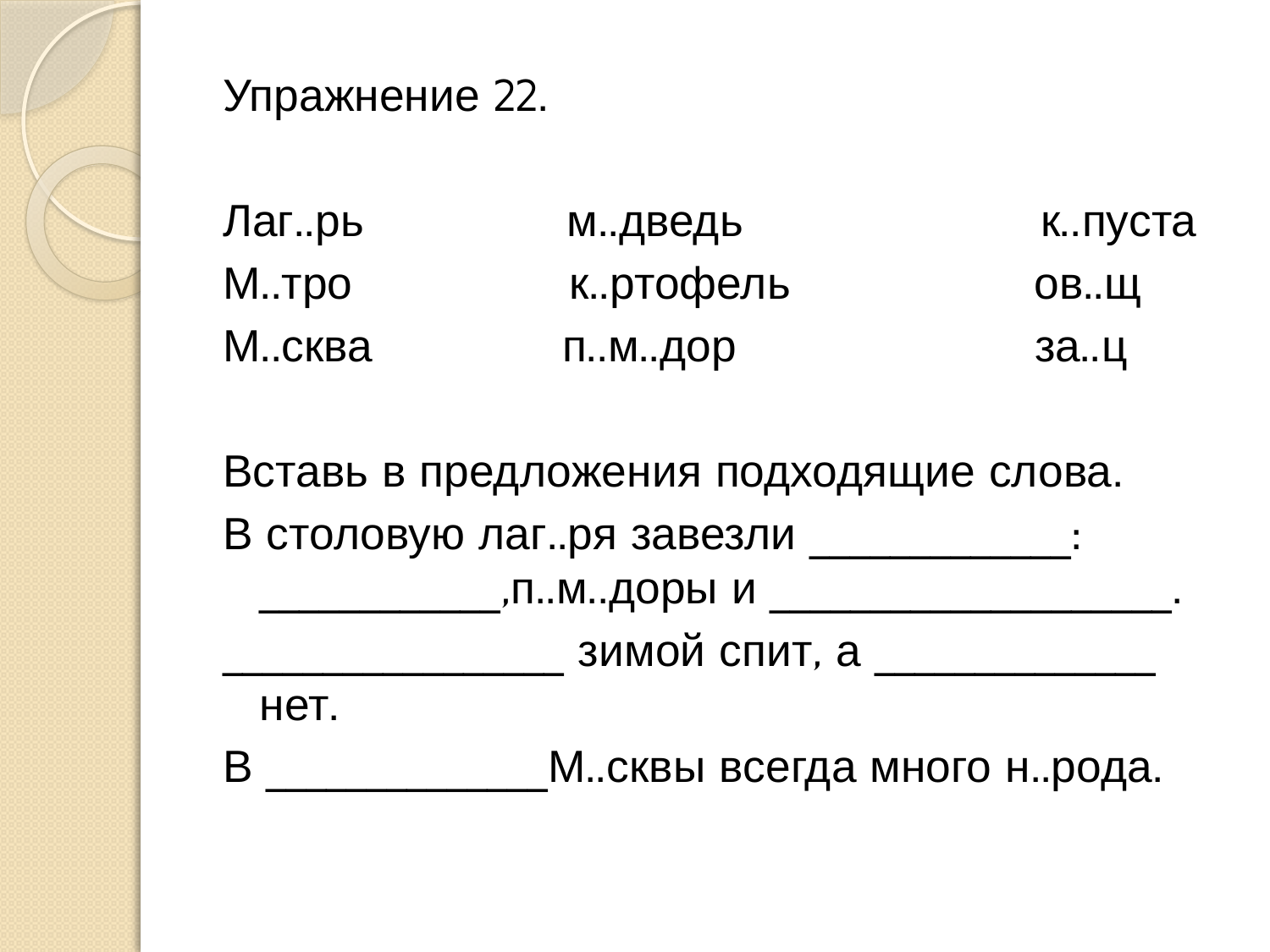

Упражнение 22.

Лаг..рь               м..дведь                      к..пуста
М..тро                к..ртофель                  ов..щ
М..сква              п..м..дор                      за..ц

Вставь в предложения подходящие слова.
В столовую лаг..ря завезли _____________: ____________,п..м..доры и ____________________.
_________________ зимой спит, а ______________ нет.
В ______________М..сквы всегда много н..рода.